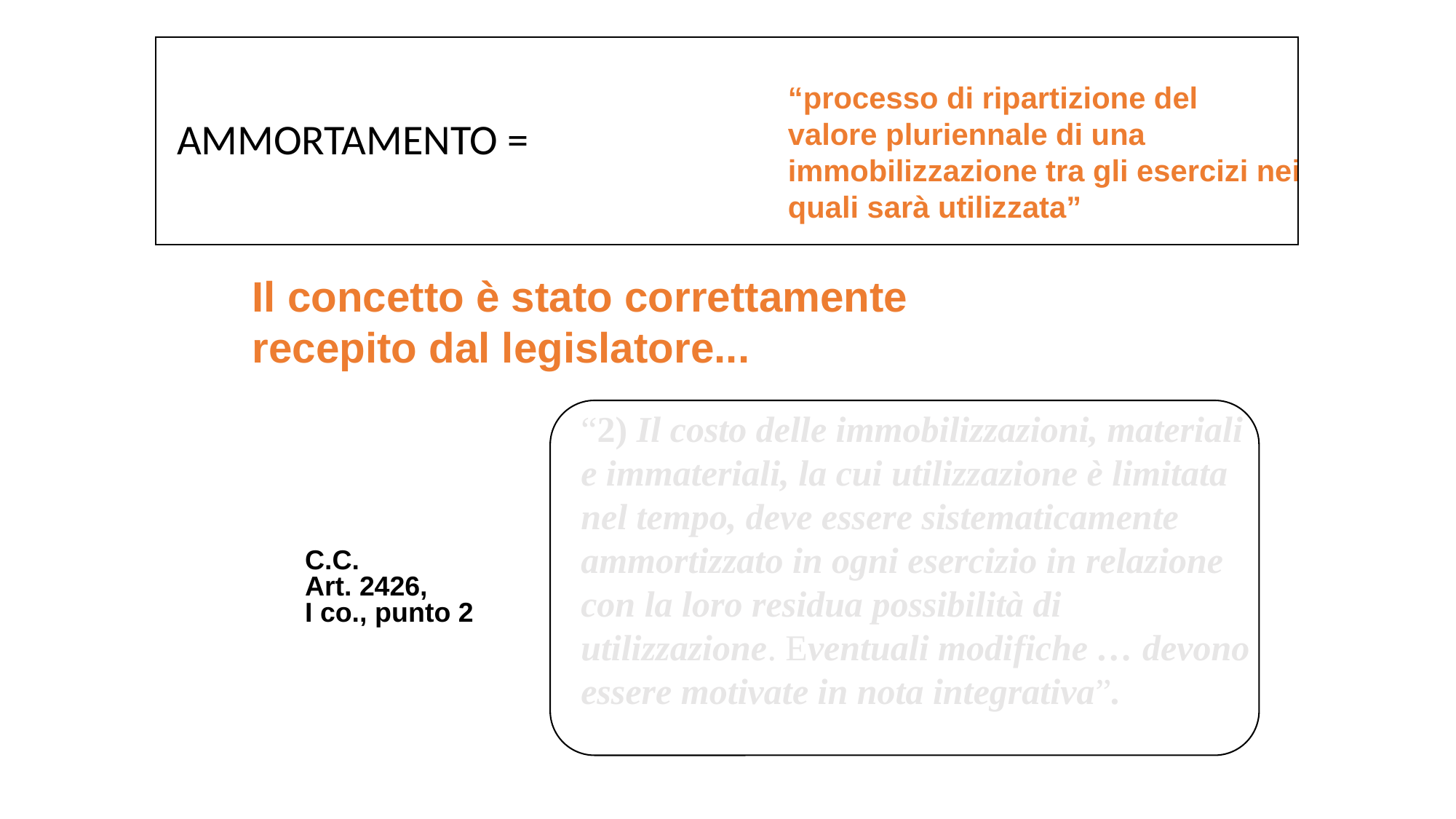

# AMMORTAMENTO =
“processo di ripartizione del
valore pluriennale di una immobilizzazione tra gli esercizi nei quali sarà utilizzata”
Il concetto è stato correttamente
recepito dal legislatore...

“2) Il costo delle immobilizzazioni, materiali e immateriali, la cui utilizzazione è limitata nel tempo, deve essere sistematicamente ammortizzato in ogni esercizio in relazione con la loro residua possibilità di utilizzazione. Eventuali modifiche … devono essere motivate in nota integrativa”.
C.C.
Art. 2426,
I co., punto 2